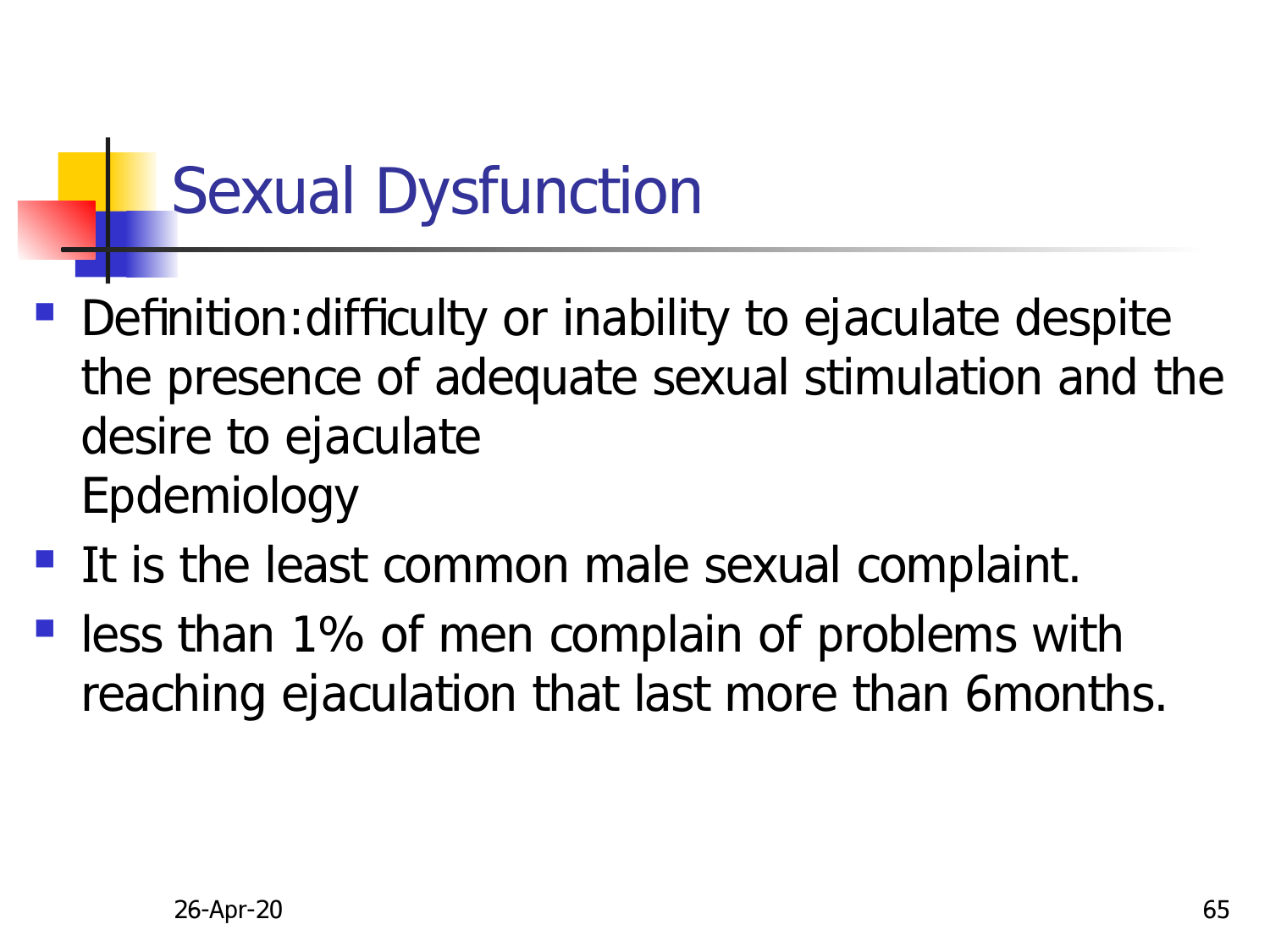

# Sexual Dysfunction
Definition:difficulty or inability to ejaculate despite the presence of adequate sexual stimulation and the desire to ejaculate
Epdemiology
It is the least common male sexual complaint.
less than 1% of men complain of problems with reaching ejaculation that last more than 6months.
26-Apr-20
65